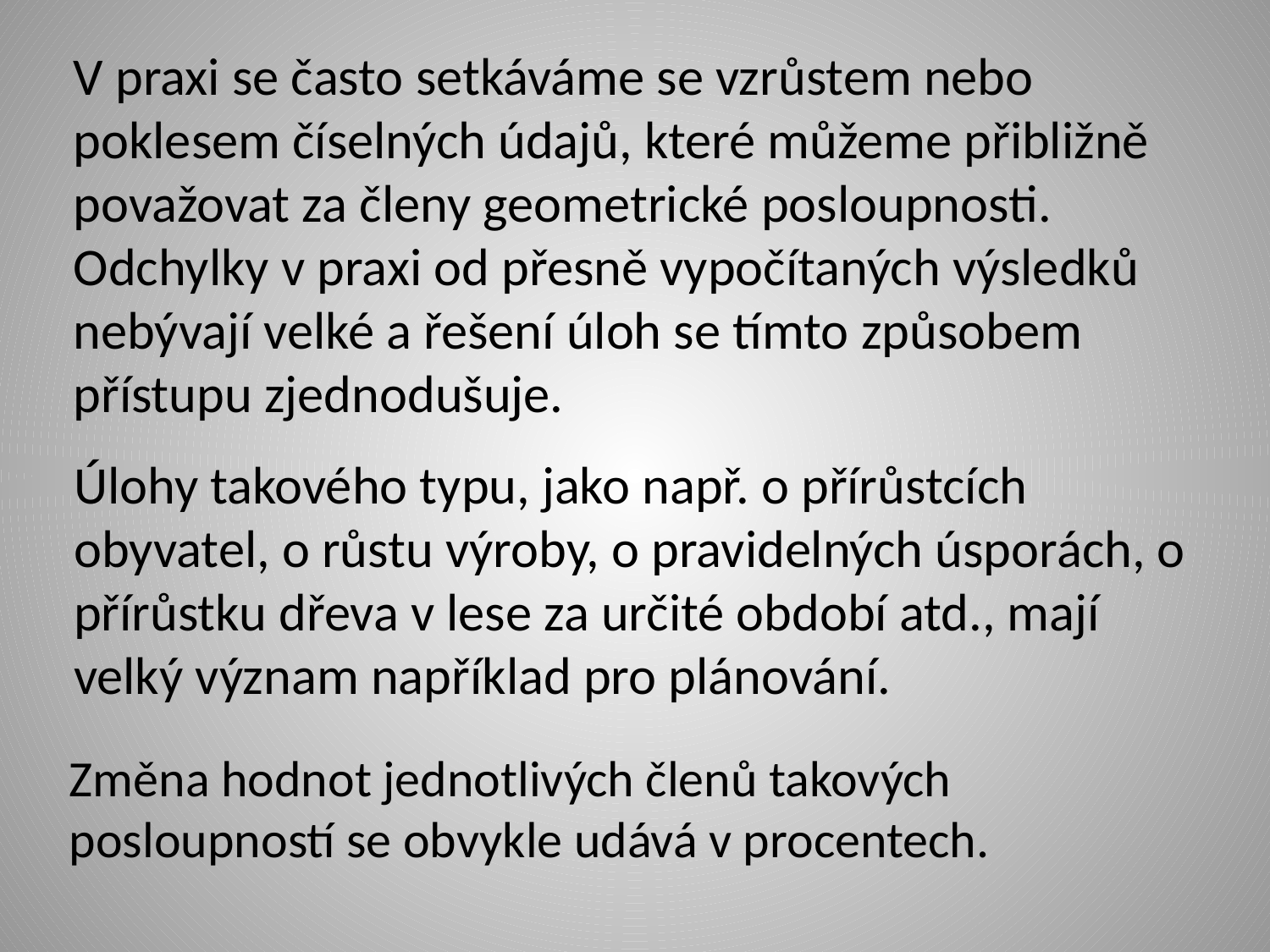

V praxi se často setkáváme se vzrůstem nebo poklesem číselných údajů, které můžeme přibližně považovat za členy geometrické posloupnosti. Odchylky v praxi od přesně vypočítaných výsledků nebývají velké a řešení úloh se tímto způsobem přístupu zjednodušuje.
Úlohy takového typu, jako např. o přírůstcích obyvatel, o růstu výroby, o pravidelných úsporách, o přírůstku dřeva v lese za určité období atd., mají velký význam například pro plánování.
Změna hodnot jednotlivých členů takových posloupností se obvykle udává v procentech.